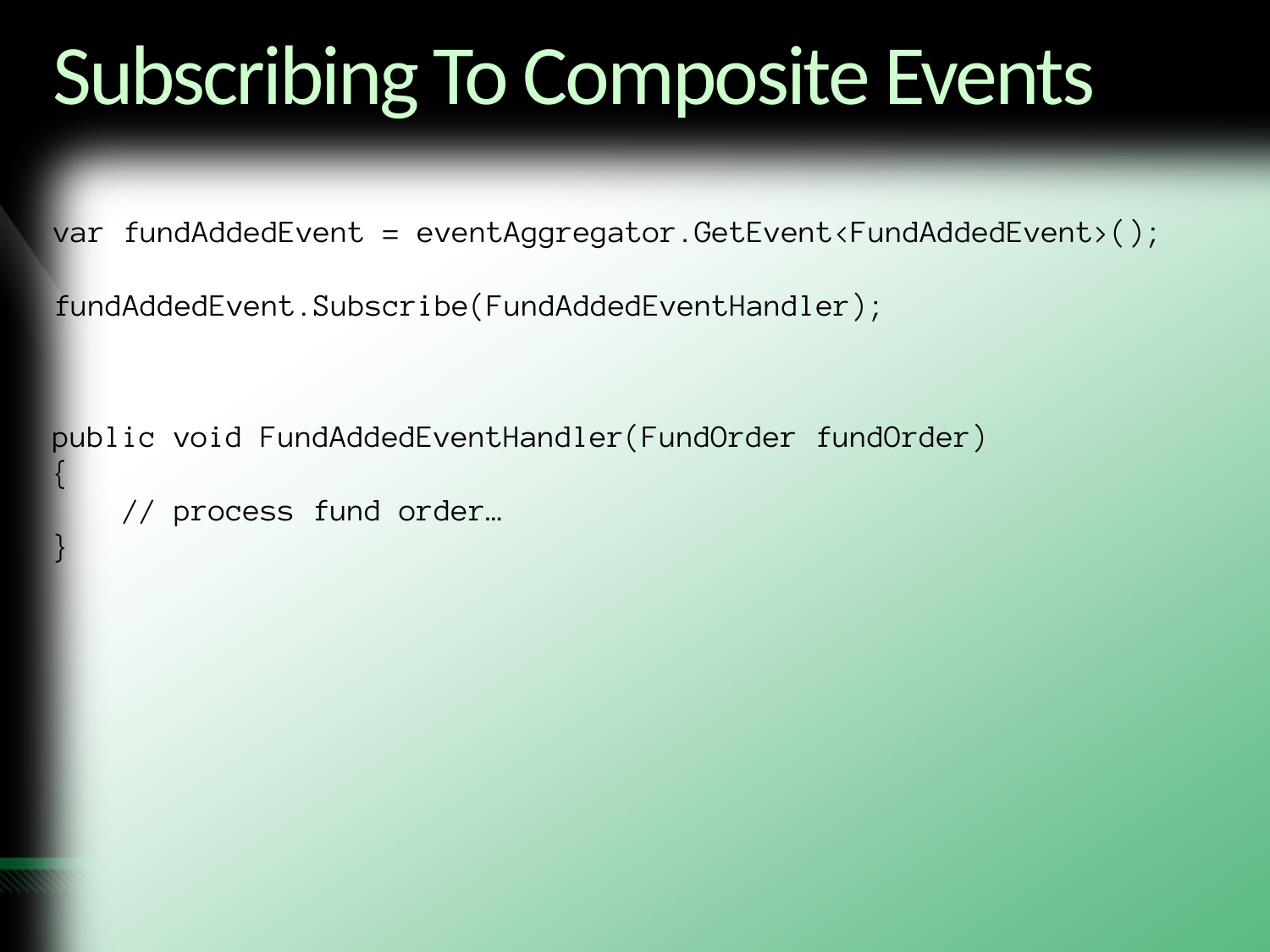

# Subscribing To Composite Events
var fundAddedEvent = eventAggregator.GetEvent<FundAddedEvent>();

fundAddedEvent.Subscribe(FundAddedEventHandler);
public void FundAddedEventHandler(FundOrder fundOrder)
{
    // process fund order…
}